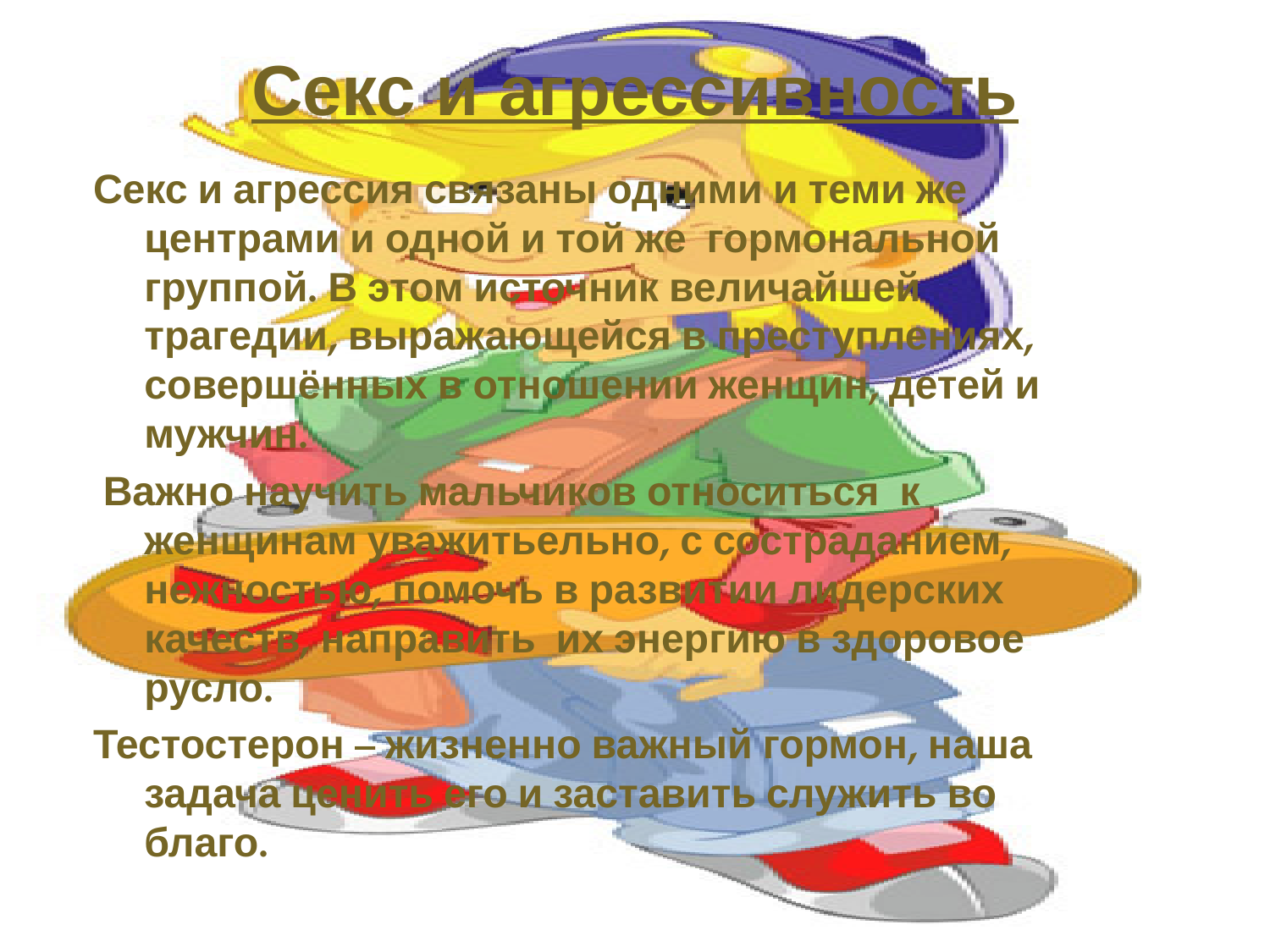

# Секс и агрессивность
Секс и агрессия связаны одними и теми же центрами и одной и той же  гормональной группой. В этом источник величайшей трагедии, выражающейся в преступлениях, совершённых в отношении женщин, детей и мужчин.
 Важно научить мальчиков относиться  к женщинам уважитьельно, с состраданием, нежностью, помочь в развитии лидерских качеств, направить  их энергию в здоровое русло.
Тестостерон – жизненно важный гормон, наша задача ценить его и заставить служить во благо.